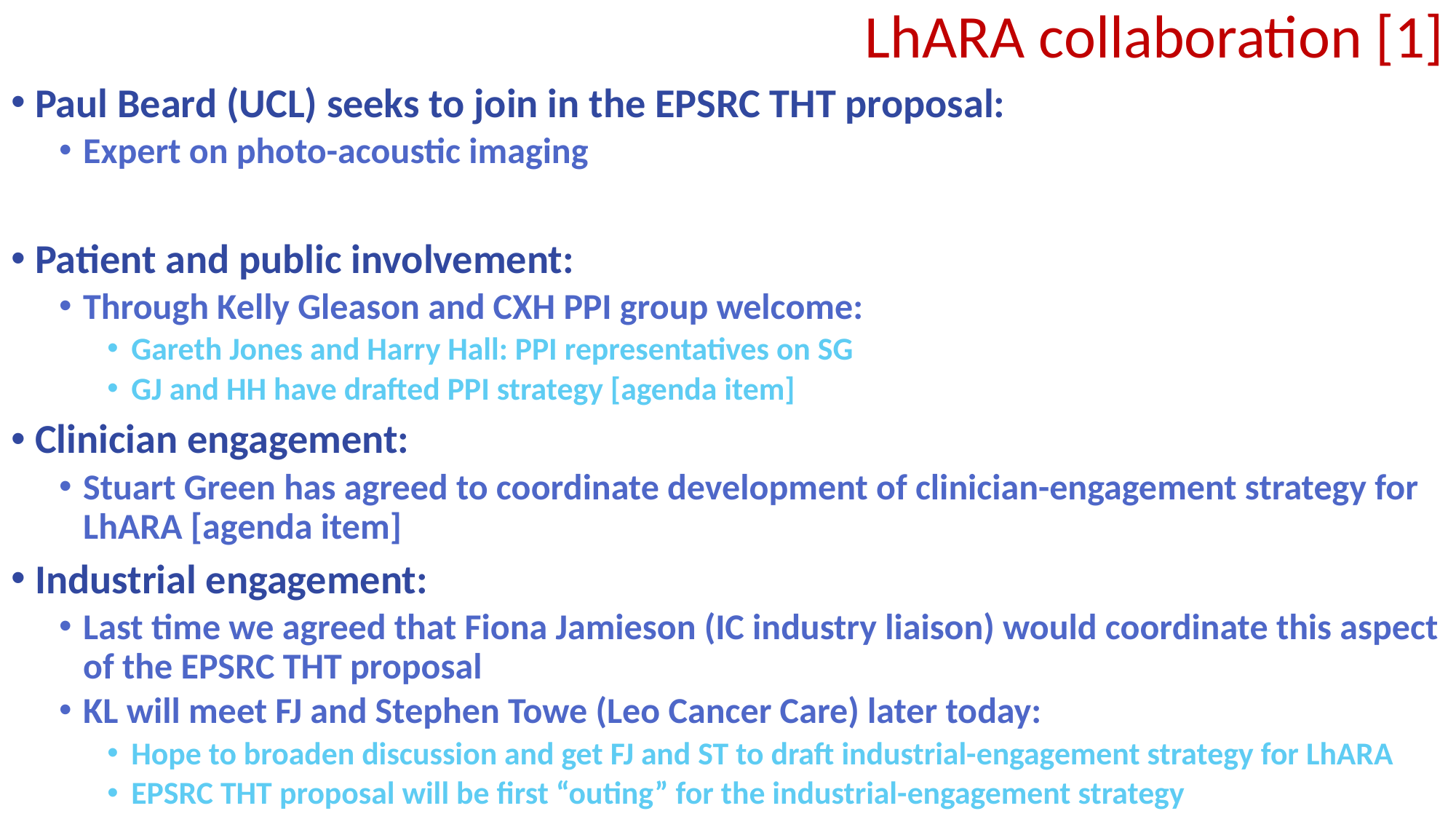

# LhARA collaboration [1]
Paul Beard (UCL) seeks to join in the EPSRC THT proposal:
Expert on photo-acoustic imaging

Patient and public involvement:
Through Kelly Gleason and CXH PPI group welcome:
Gareth Jones and Harry Hall: PPI representatives on SG
GJ and HH have drafted PPI strategy [agenda item]
Clinician engagement:
Stuart Green has agreed to coordinate development of clinician-engagement strategy for LhARA [agenda item]
Industrial engagement:
Last time we agreed that Fiona Jamieson (IC industry liaison) would coordinate this aspect of the EPSRC THT proposal
KL will meet FJ and Stephen Towe (Leo Cancer Care) later today:
Hope to broaden discussion and get FJ and ST to draft industrial-engagement strategy for LhARA
EPSRC THT proposal will be first “outing” for the industrial-engagement strategy